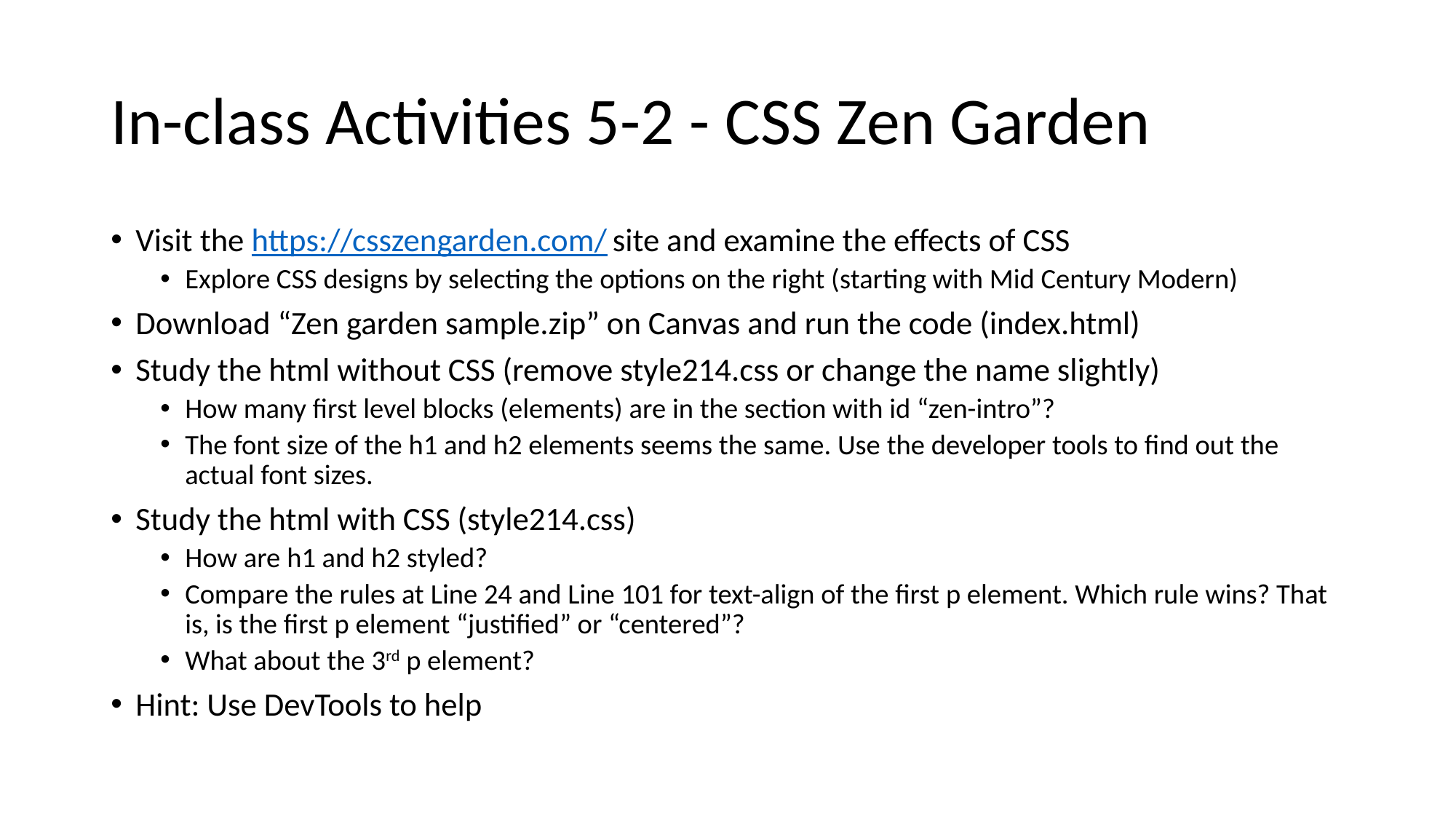

# In-class Activities 5-2 - CSS Zen Garden
Visit the https://csszengarden.com/ site and examine the effects of CSS
Explore CSS designs by selecting the options on the right (starting with Mid Century Modern)
Download “Zen garden sample.zip” on Canvas and run the code (index.html)
Study the html without CSS (remove style214.css or change the name slightly)
How many first level blocks (elements) are in the section with id “zen-intro”?
The font size of the h1 and h2 elements seems the same. Use the developer tools to find out the actual font sizes.
Study the html with CSS (style214.css)
How are h1 and h2 styled?
Compare the rules at Line 24 and Line 101 for text-align of the first p element. Which rule wins? That is, is the first p element “justified” or “centered”?
What about the 3rd p element?
Hint: Use DevTools to help